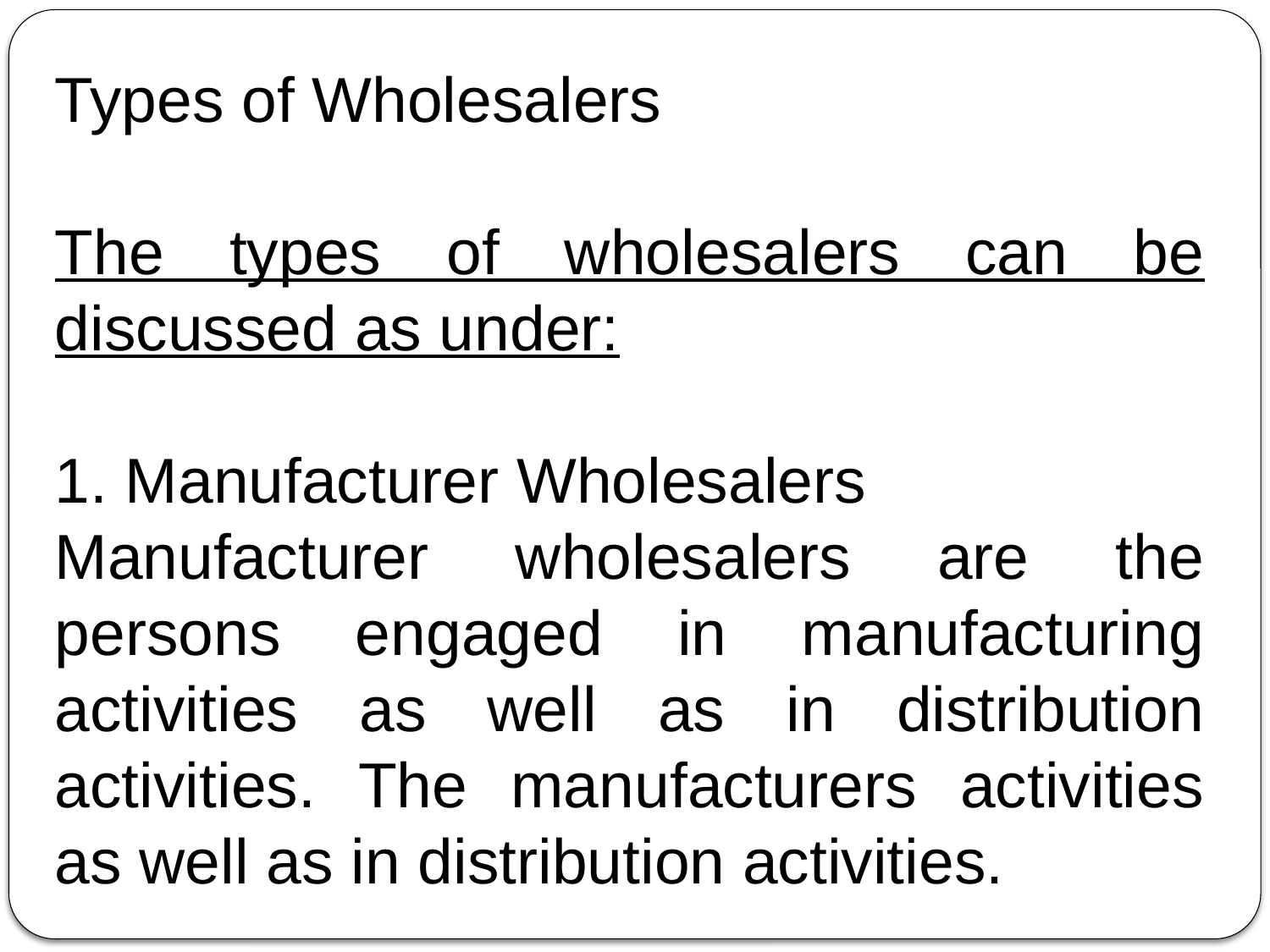

Types of Wholesalers

The types of wholesalers can be discussed as under:

1. Manufacturer Wholesalers
Manufacturer wholesalers are the persons engaged in manufacturing activities as well as in distribution activities. The manufacturers activities as well as in distribution activities.